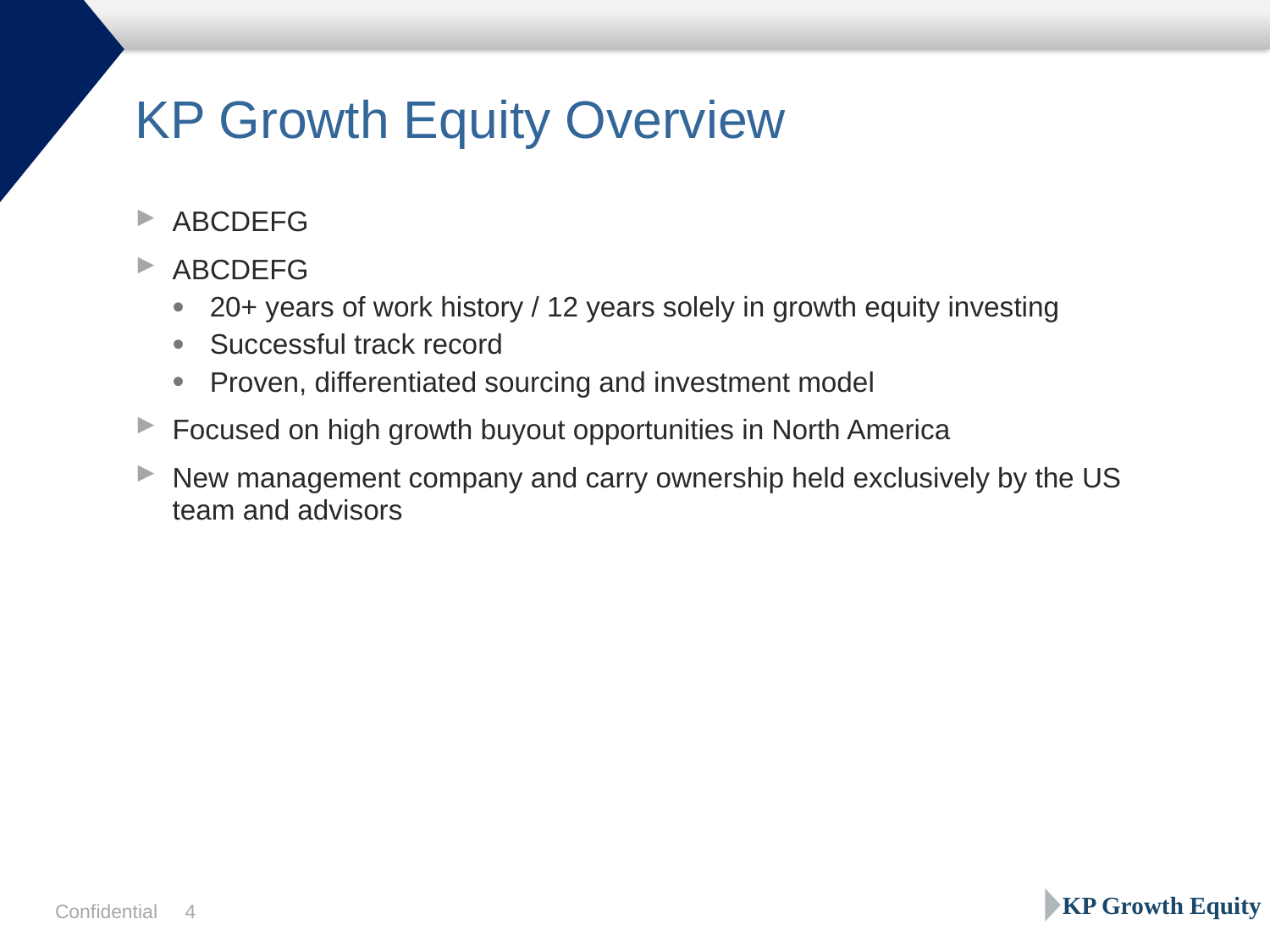

# KP Growth Equity Overview
ABCDEFG
ABCDEFG
20+ years of work history / 12 years solely in growth equity investing
Successful track record
Proven, differentiated sourcing and investment model
Focused on high growth buyout opportunities in North America
New management company and carry ownership held exclusively by the US team and advisors

KP Growth Equity
Confidential
4